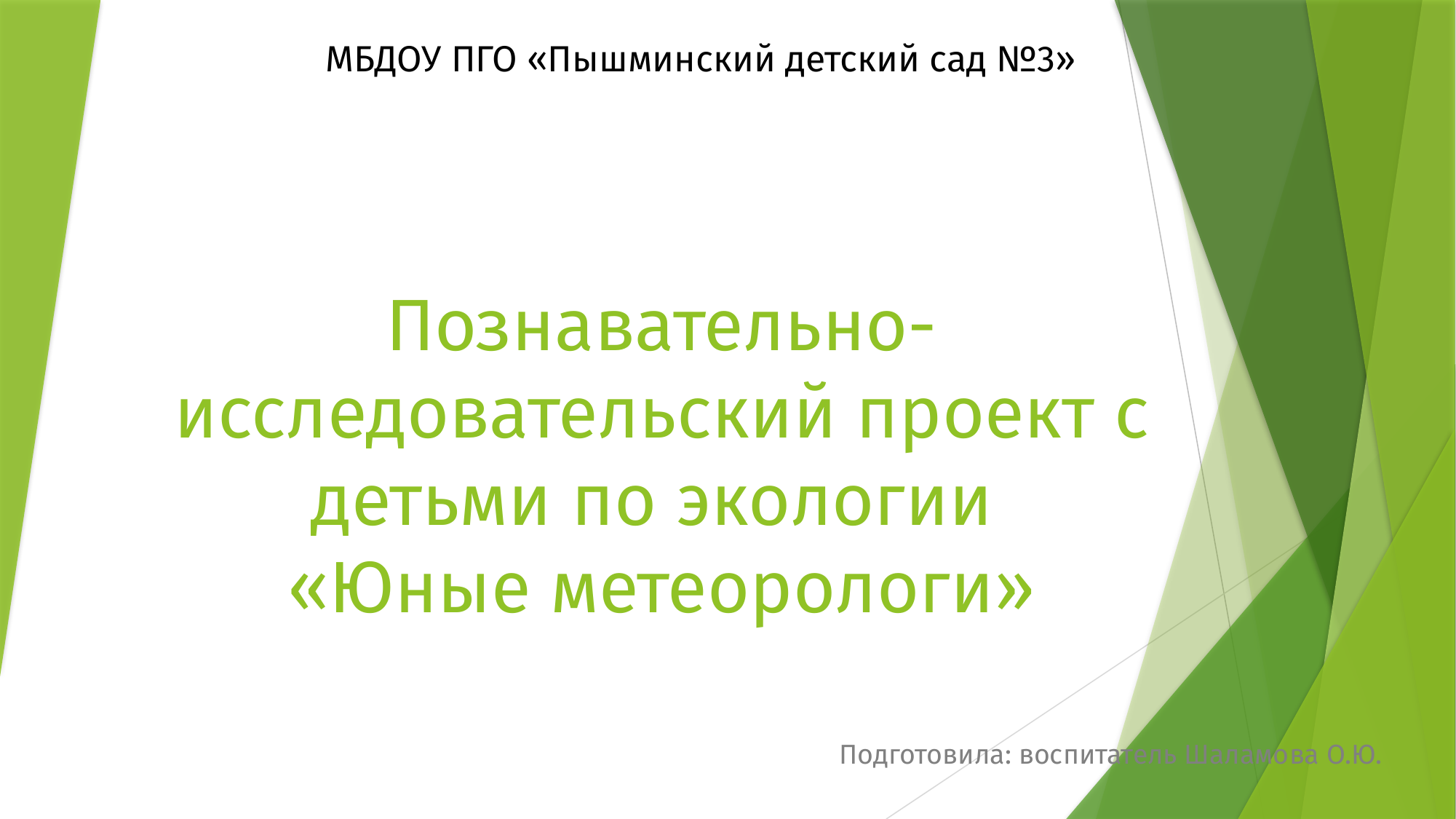

# Познавательно-исследовательский проект с детьми по экологии «Юные метеорологи»
МБДОУ ПГО «Пышминский детский сад №3»
Подготовила: воспитатель Шаламова О.Ю.